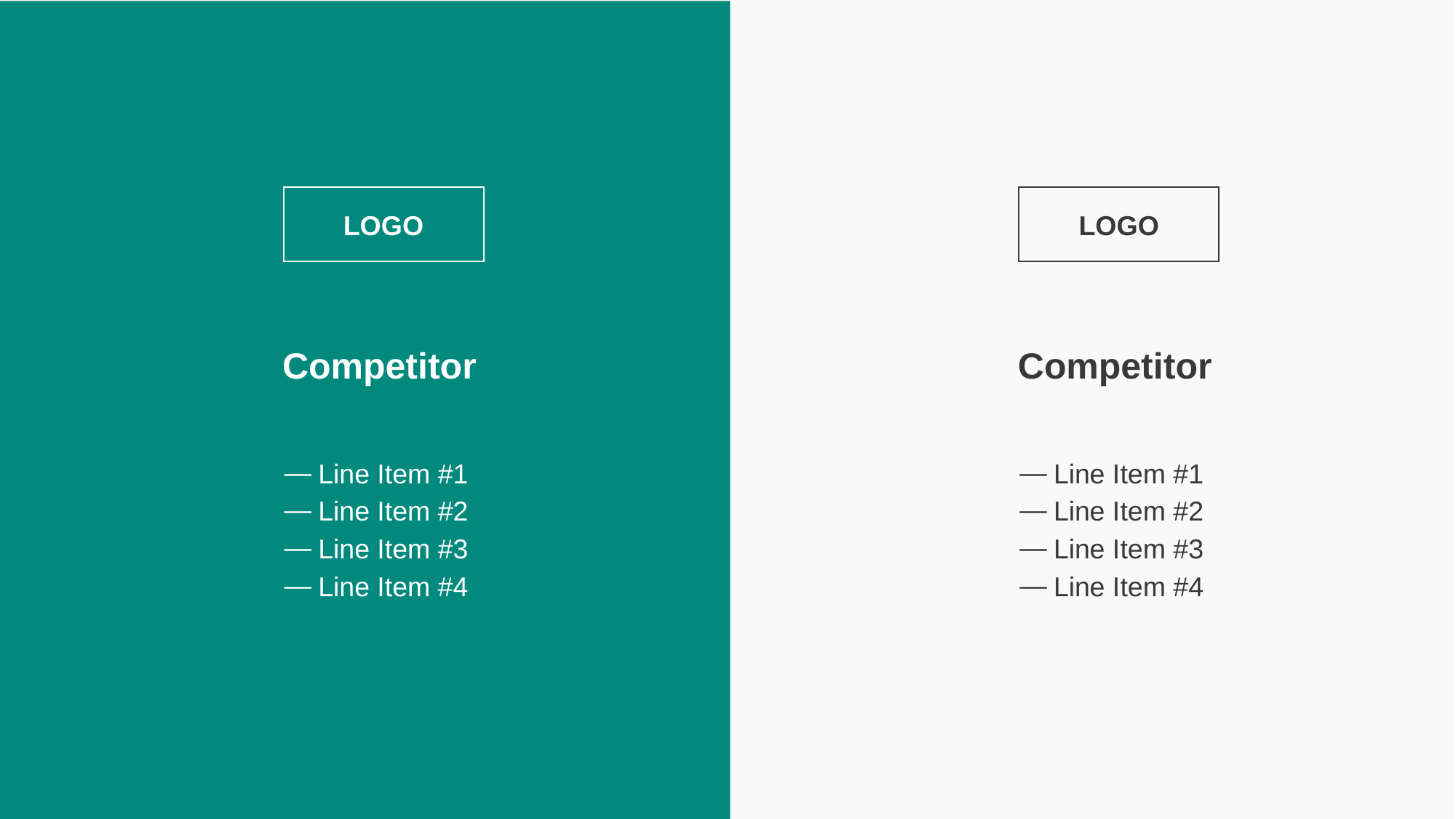

LOGO
LOGO
Competitor
Competitor
Line Item #1
Line Item #2
Line Item #3
Line Item #4
Line Item #1
Line Item #2
Line Item #3
Line Item #4